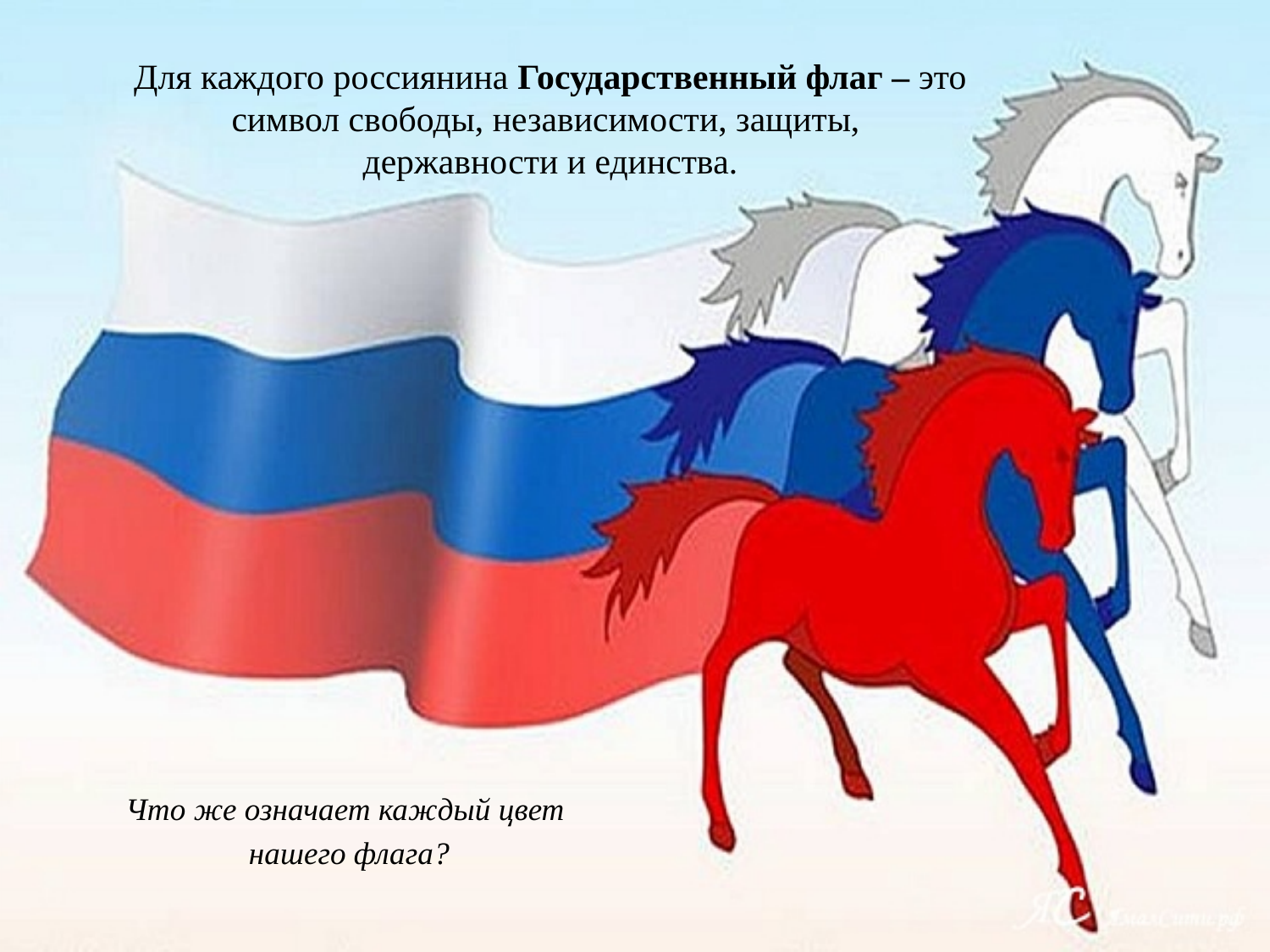

# Для каждого россиянина Государственный флаг – это символ свободы, независимости, защиты, державности и единства.
Что же означает каждый цвет
нашего флага?